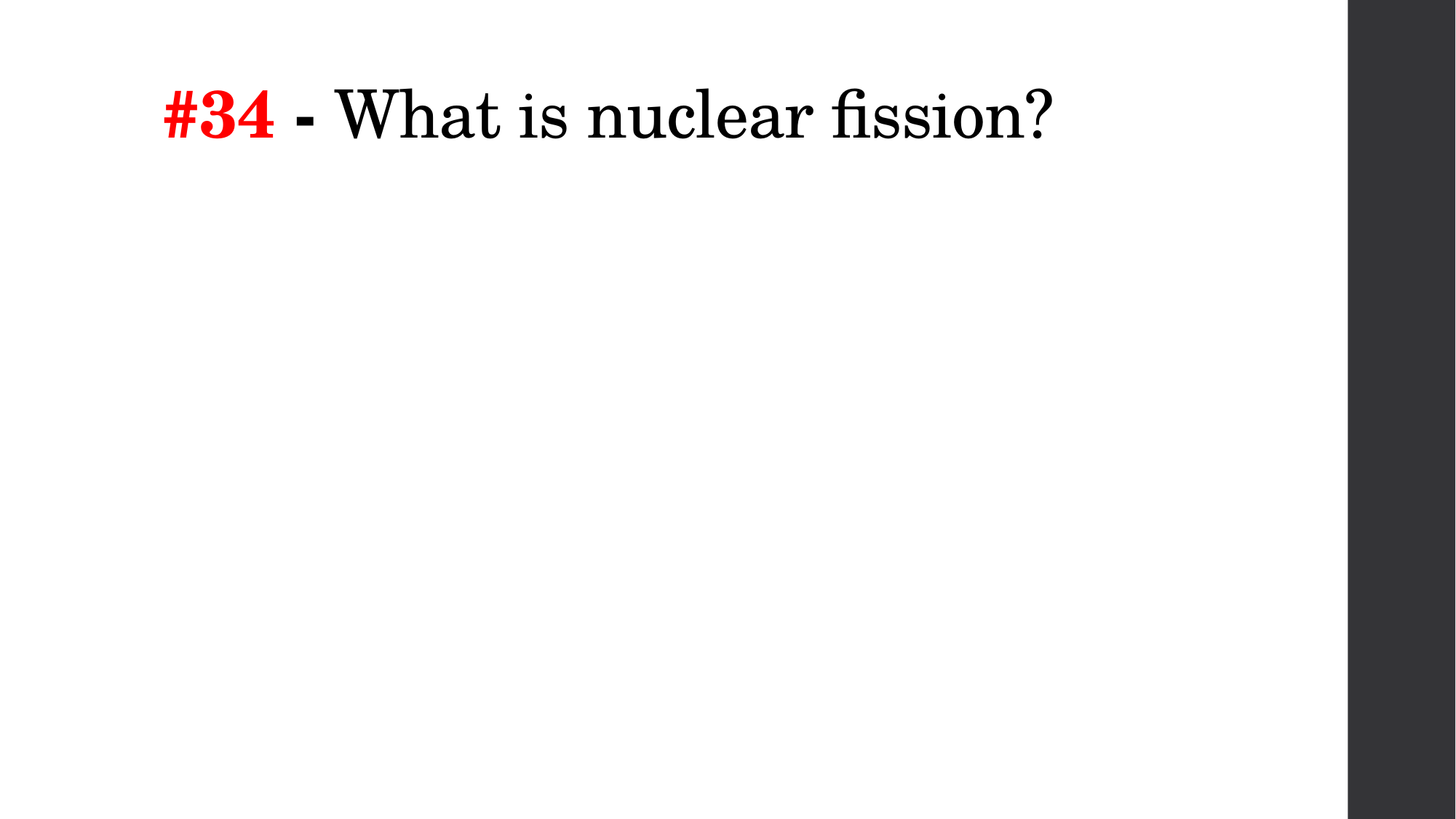

# #34 - What is nuclear fission?